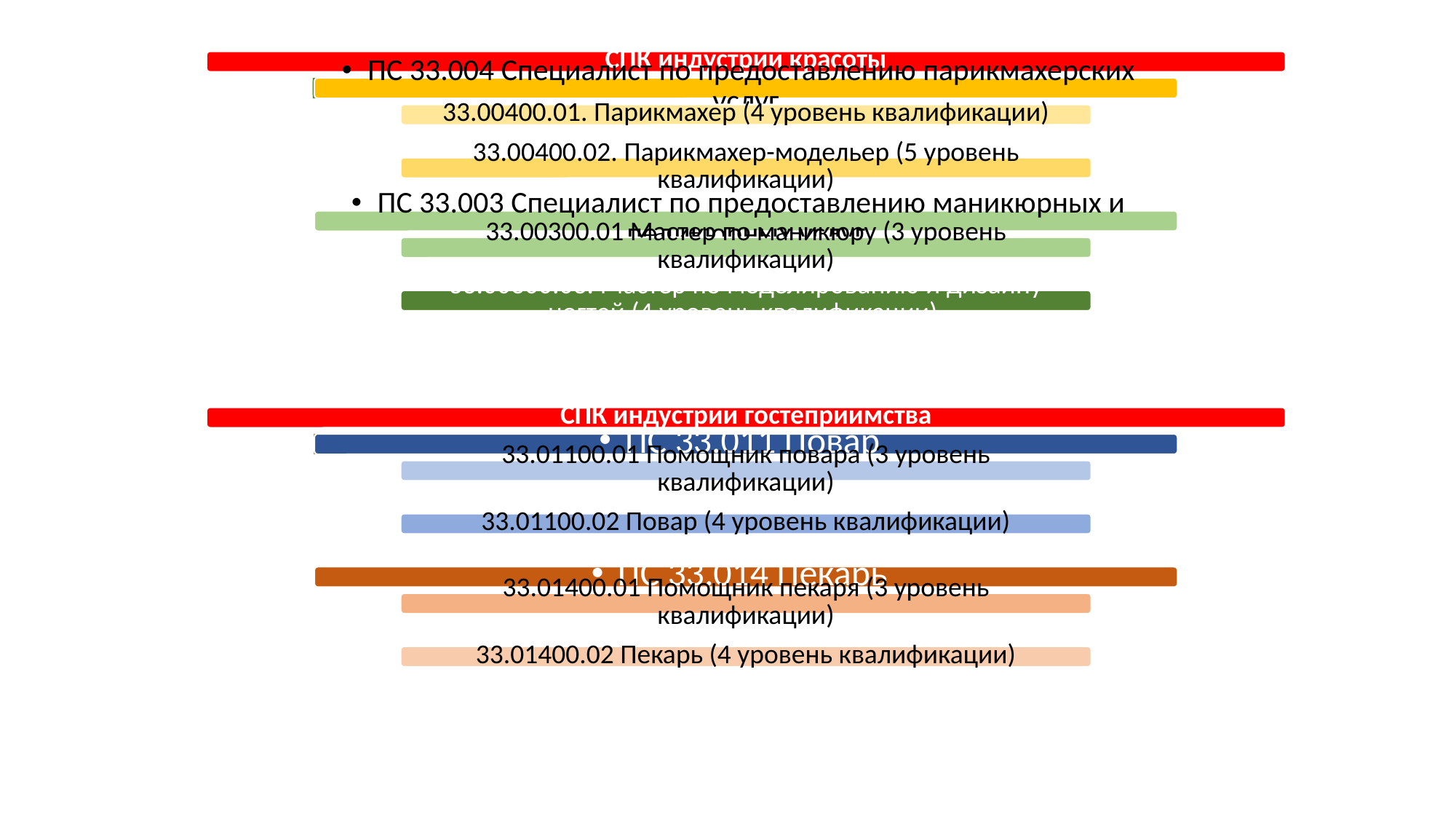

СПК индустрии красоты
33.00400.01. Парикмахер (4 уровень квалификации)
33.00400.02. Парикмахер-модельер (5 уровень квалификации)
33.00300.03. Мастер по моделированию и дизайну ногтей (4 уровень квалификации)
СПК индустрии гостеприимства
ПС 33.011 Повар
33.01100.02 Повар (4 уровень квалификации)
33.01400.02 Пекарь (4 уровень квалификации)